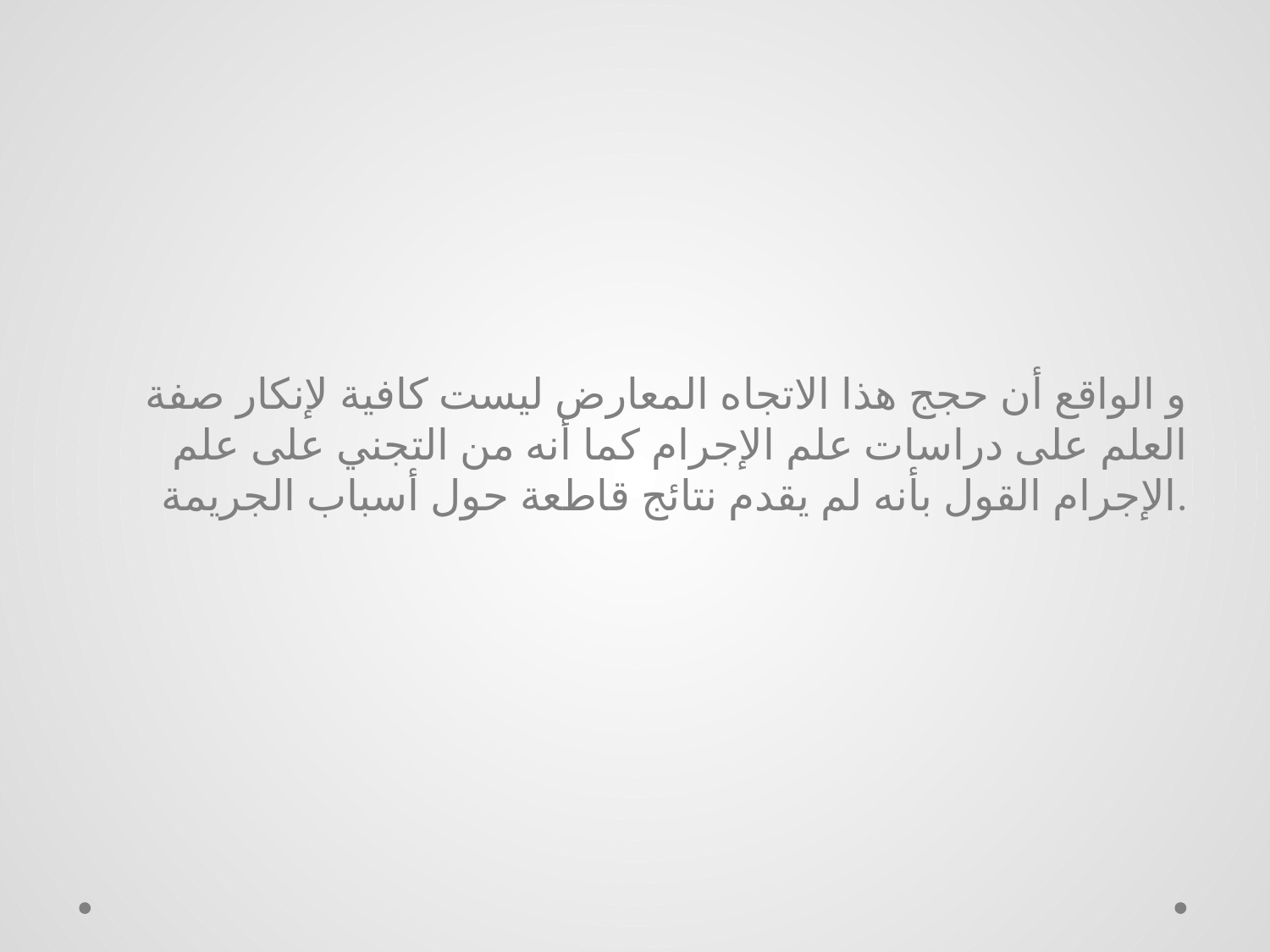

و الواقع أن حجج هذا الاتجاه المعارض ليست كافية لإنكار صفة العلم على دراسات علم الإجرام كما أنه من التجني على علم الإجرام القول بأنه لم يقدم نتائج قاطعة حول أسباب الجريمة.